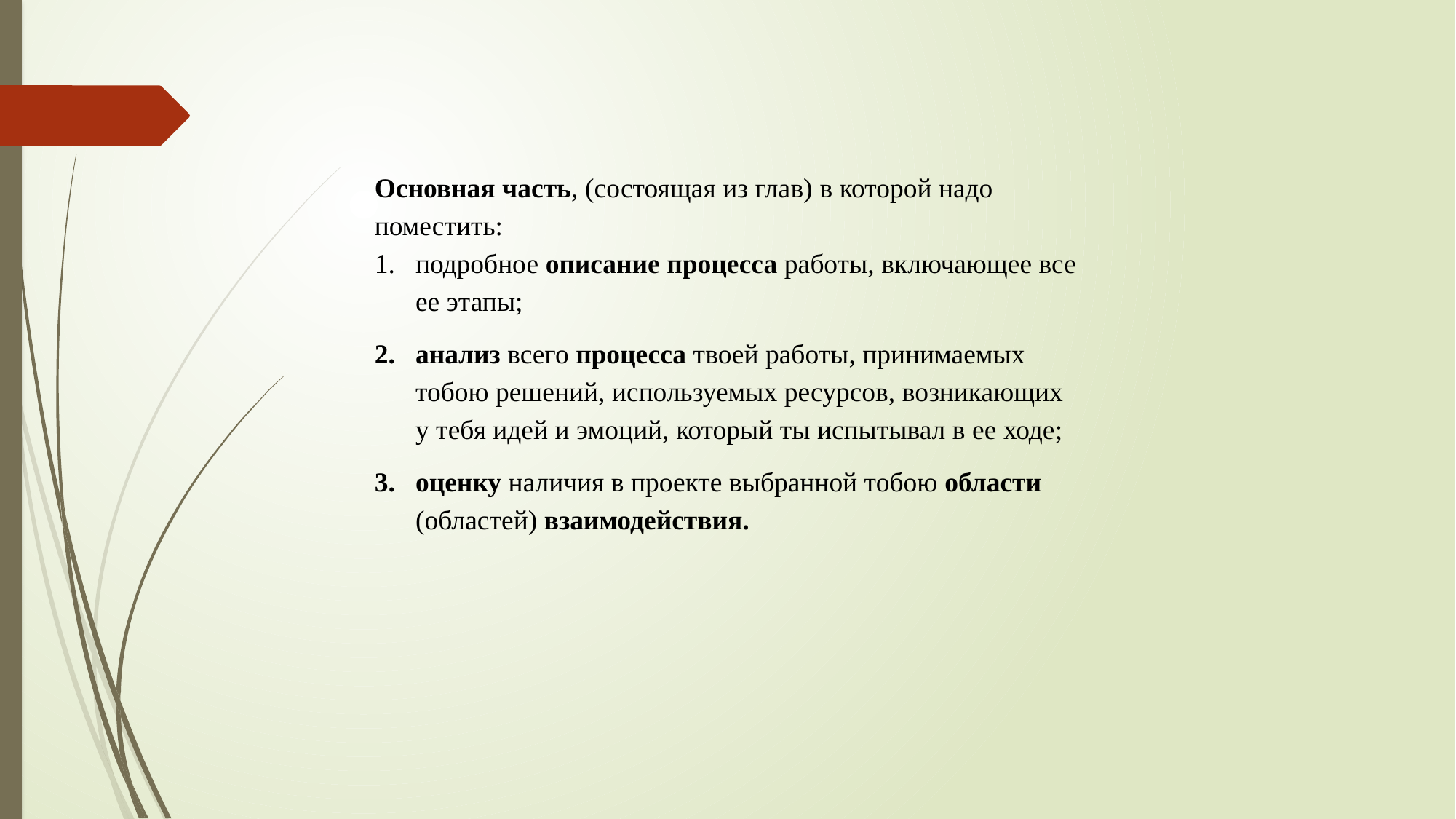

Основная часть, (состоящая из глав) в которой надо поместить:
подробное описание процесса работы, включающее все ее этапы;
анализ всего процесса твоей работы, принимаемых тобою решений, используемых ресурсов, возникающих у тебя идей и эмоций, который ты испытывал в ее ходе;
оценку наличия в проекте выбранной тобою области (областей) взаимодействия.